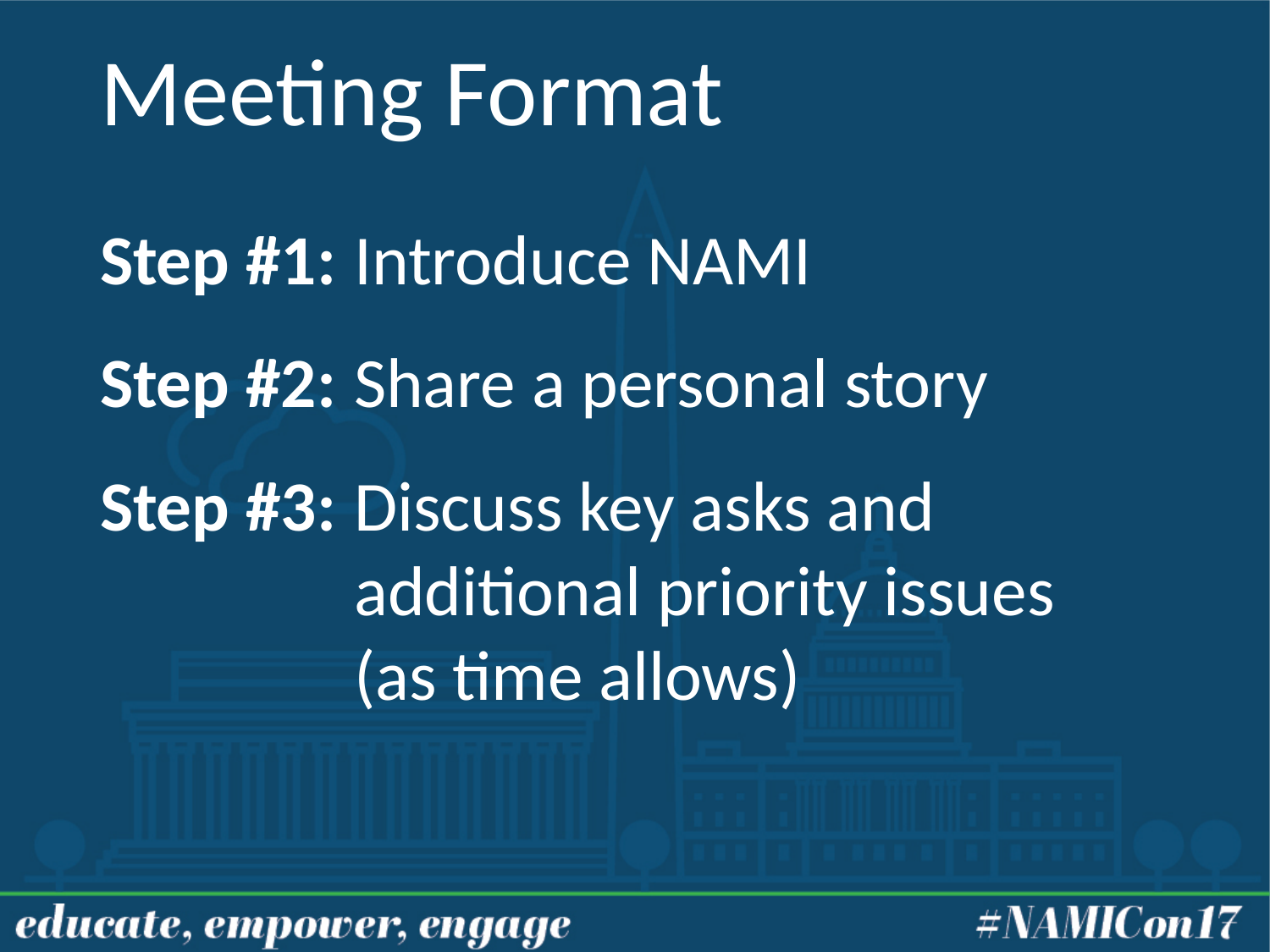

# Meeting Format
Step #1: 	Introduce NAMI
Step #2: 	Share a personal story
Step #3: 	Discuss key asks and
		additional priority issues
		(as time allows)